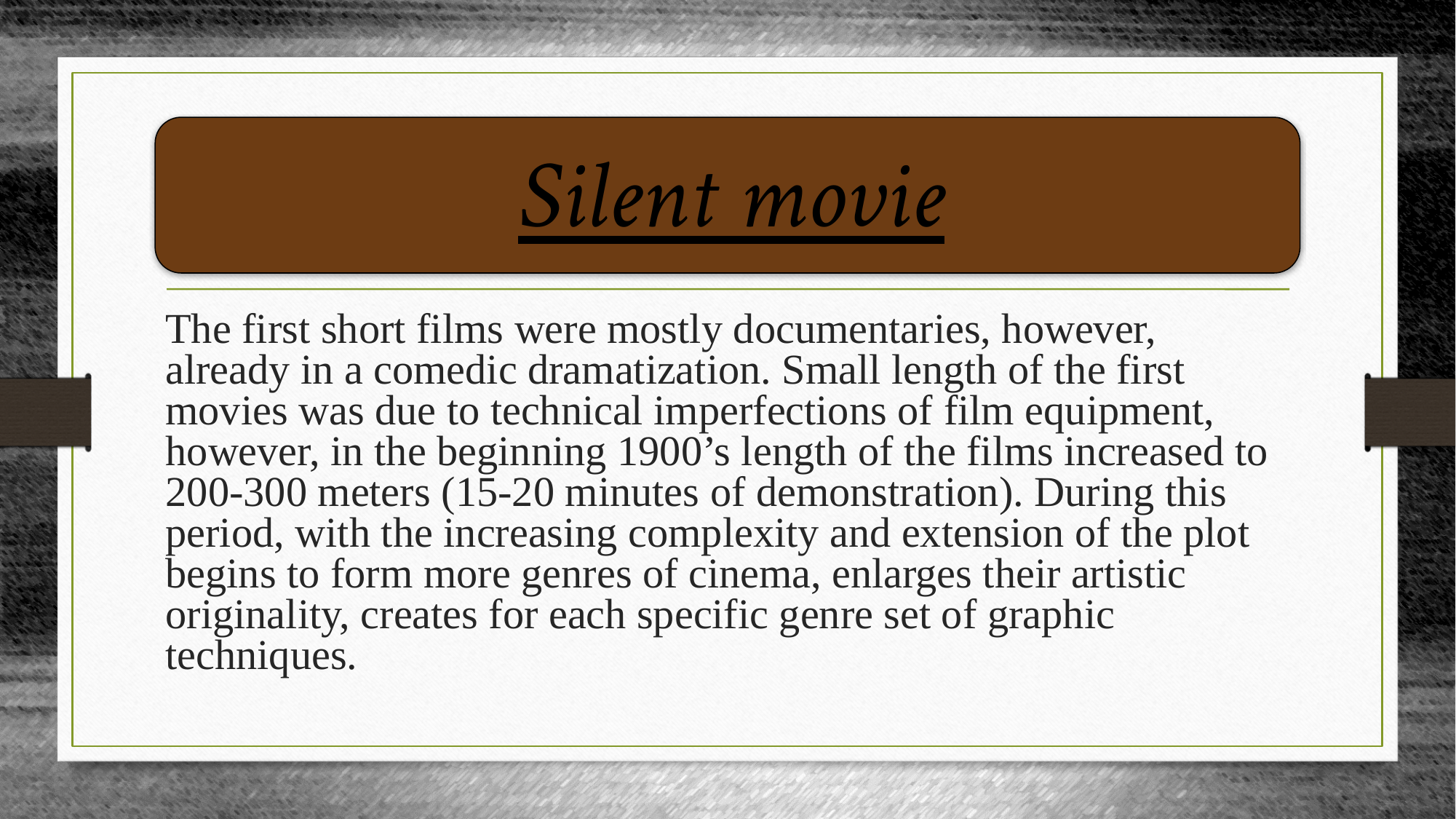

Silent movie

The first short films were mostly documentaries, however, already in a comedic dramatization. Small length of the first movies was due to technical imperfections of film equipment, however, in the beginning 1900’s length of the films increased to 200-300 meters (15-20 minutes of demonstration). During this period, with the increasing complexity and extension of the plot begins to form more genres of cinema, enlarges their artistic originality, creates for each specific genre set of graphic techniques.